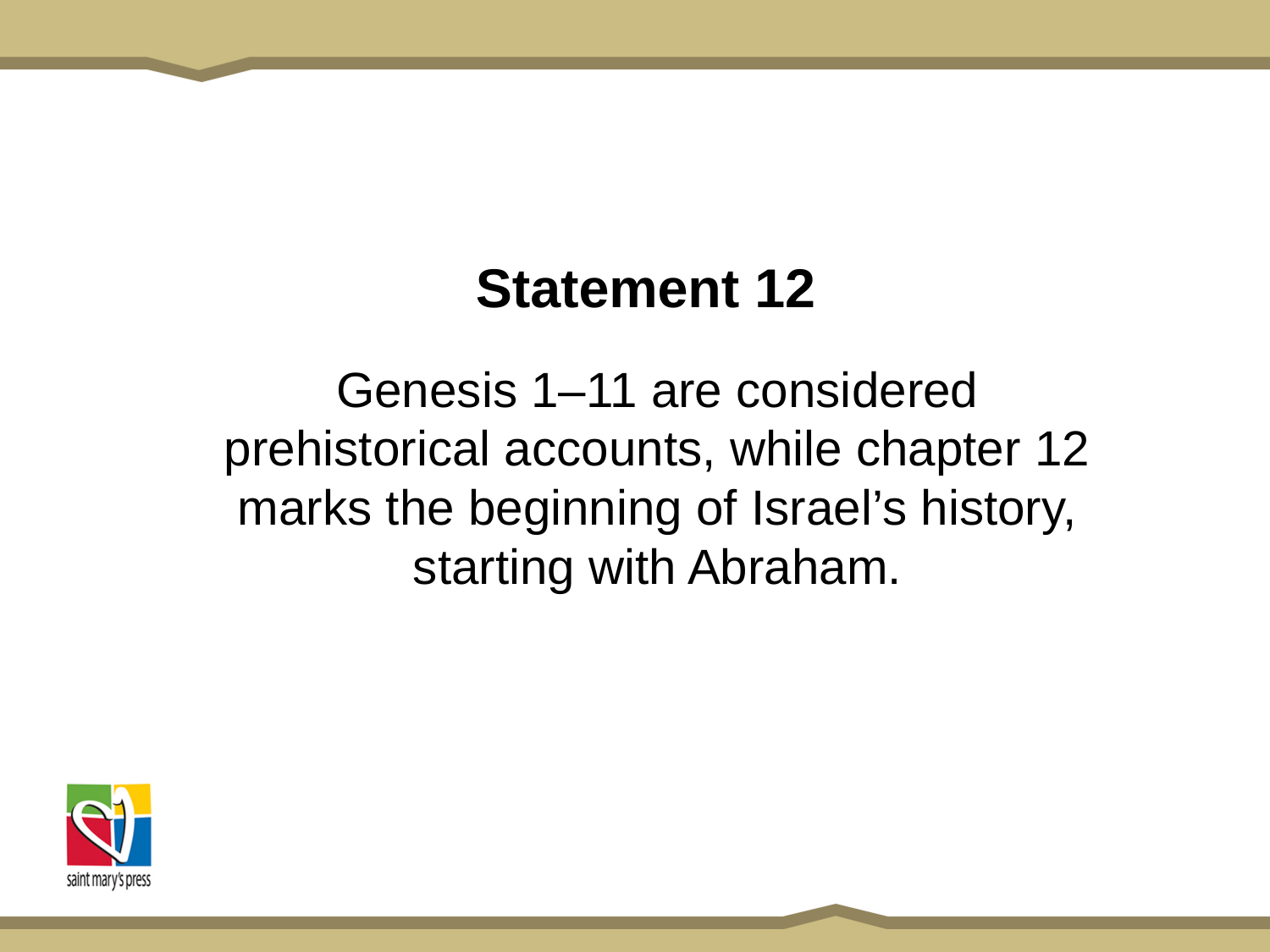

# Statement 12
Genesis 1–11 are considered prehistorical accounts, while chapter 12 marks the beginning of Israel’s history, starting with Abraham.